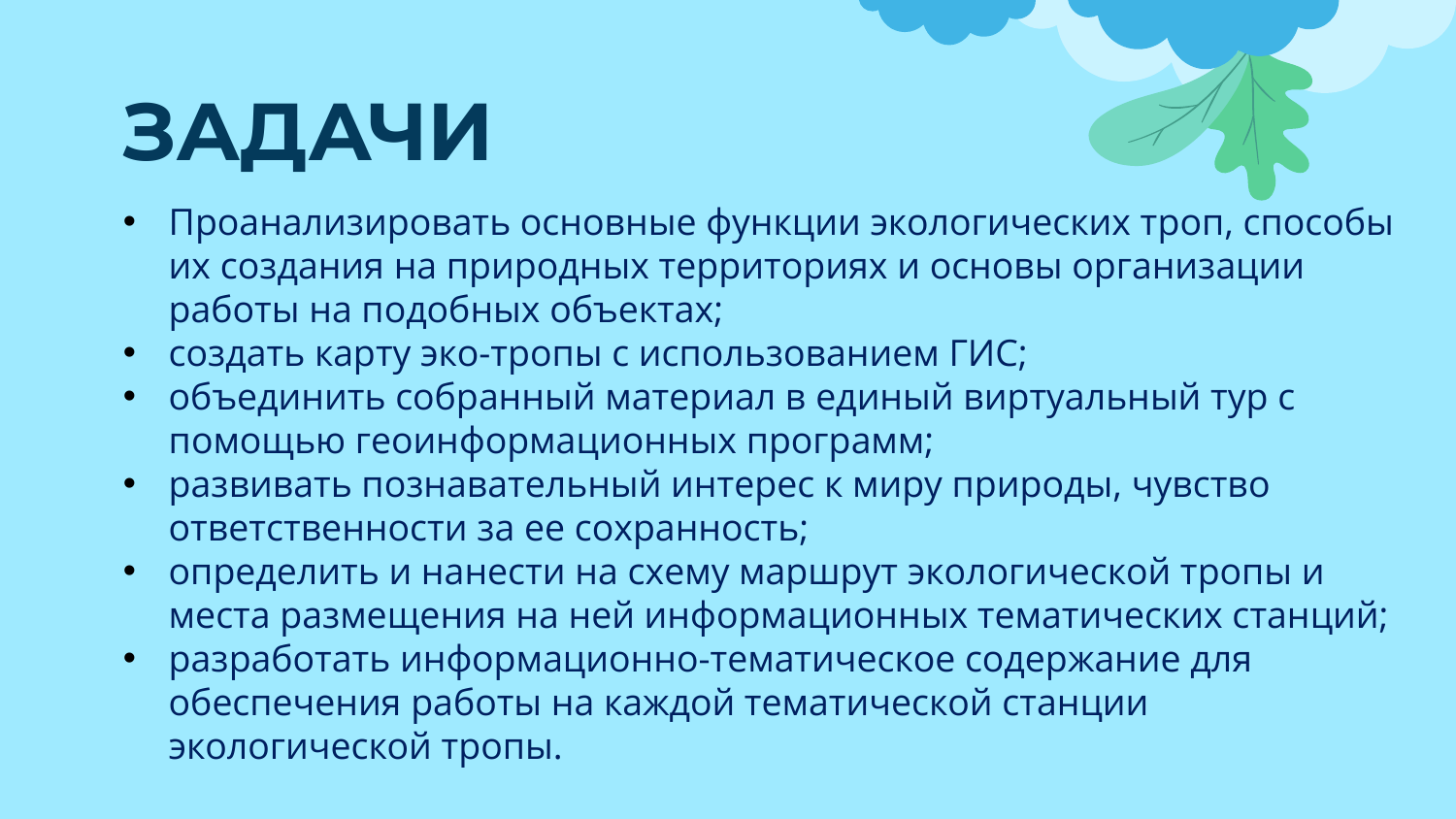

# ЗАДАЧИ
Проанализировать основные функции экологических троп, способы их создания на природных территориях и основы организации работы на подобных объектах;
создать карту эко-тропы с использованием ГИС;
объединить собранный материал в единый виртуальный тур с помощью геоинформационных программ;
развивать познавательный интерес к миру природы, чувство ответственности за ее сохранность;
определить и нанести на схему маршрут экологической тропы и места размещения на ней информационных тематических станций;
разработать информационно-тематическое содержание для обеспечения работы на каждой тематической станции экологической тропы.